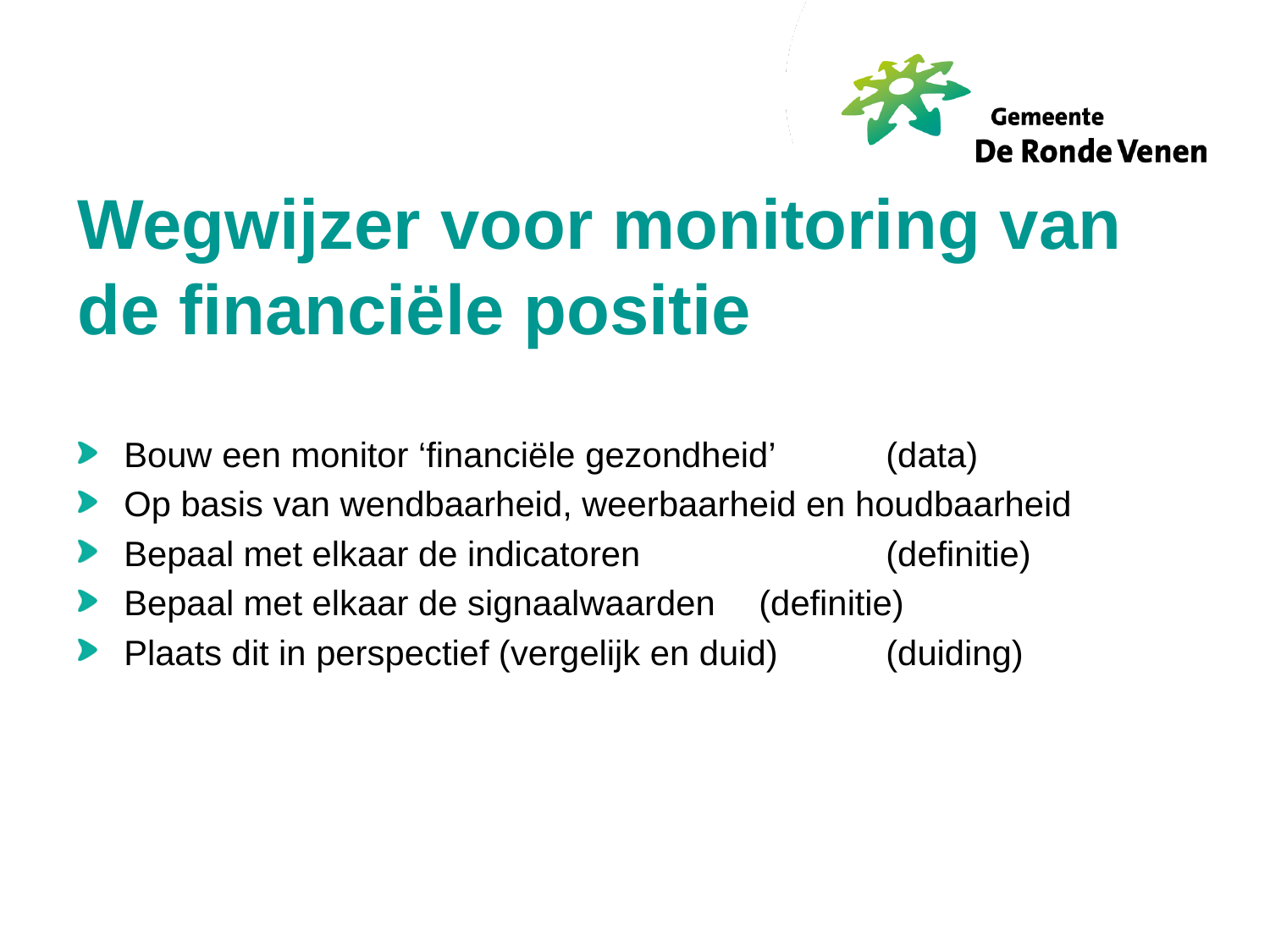

# Wegwijzer voor monitoring van de financiële positie
Bouw een monitor ‘financiële gezondheid’	(data)
Op basis van wendbaarheid, weerbaarheid en houdbaarheid
Bepaal met elkaar de indicatoren 		(definitie)
Bepaal met elkaar de signaalwaarden 	(definitie)
Plaats dit in perspectief (vergelijk en duid)	(duiding)